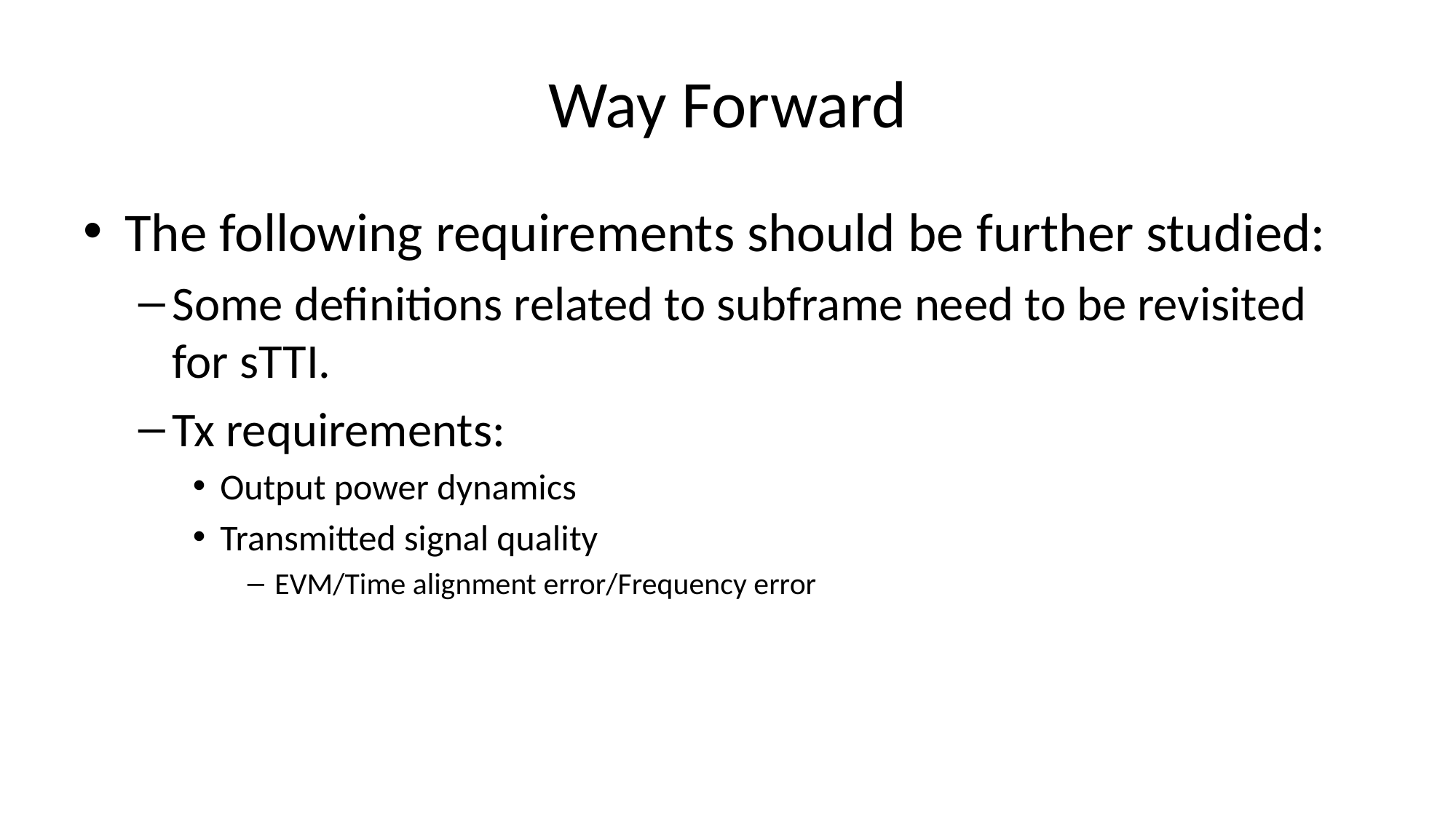

# Way Forward
The following requirements should be further studied:
Some definitions related to subframe need to be revisited for sTTI.
Tx requirements:
Output power dynamics
Transmitted signal quality
EVM/Time alignment error/Frequency error